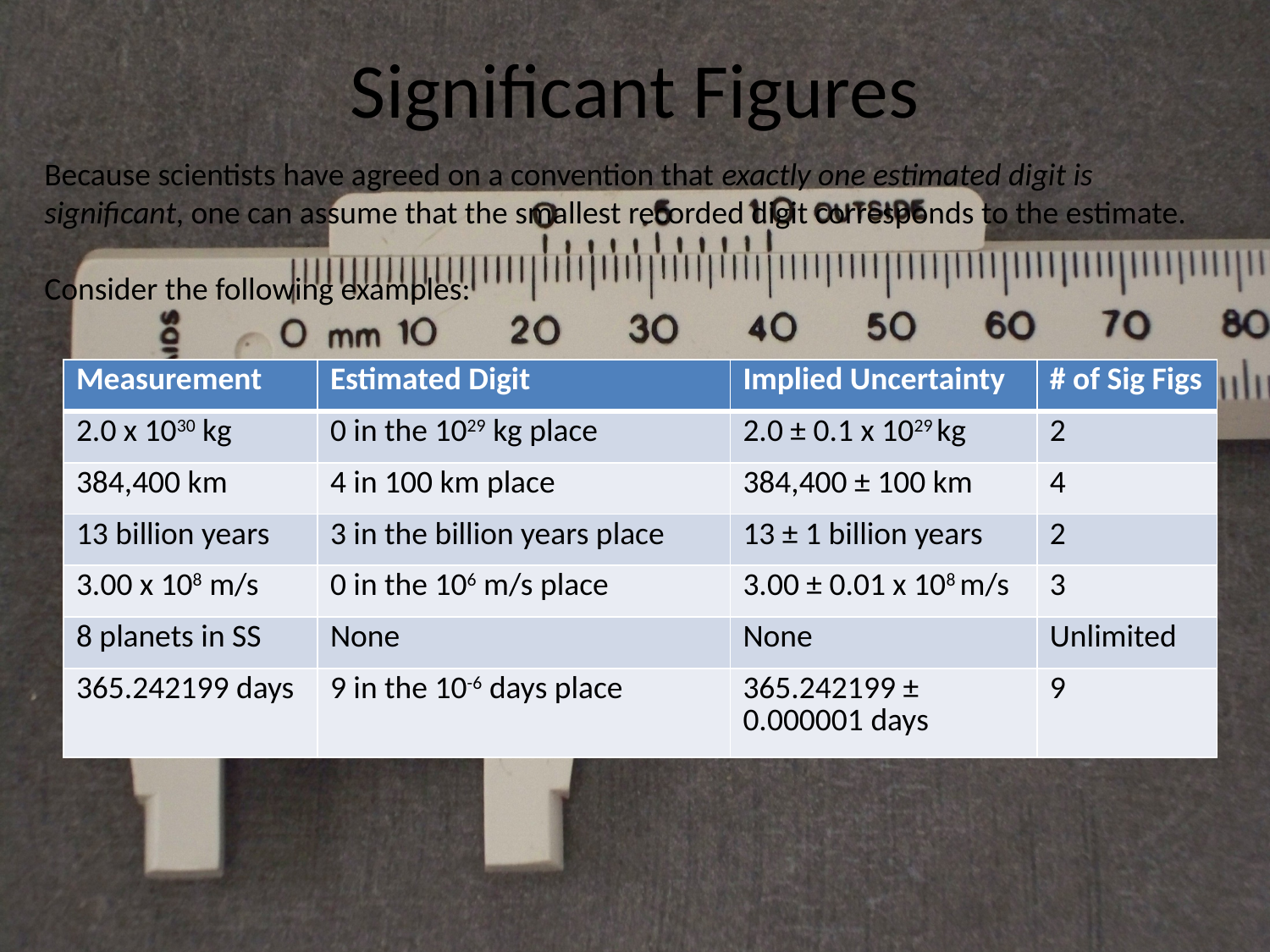

# Significant Figures
Because scientists have agreed on a convention that exactly one estimated digit is significant, one can assume that the smallest recorded digit corresponds to the estimate.

Consider the following examples:
| Measurement | Estimated Digit | Implied Uncertainty | # of Sig Figs |
| --- | --- | --- | --- |
| 2.0 x 1030 kg | 0 in the 1029 kg place | 2.0 ± 0.1 x 1029 kg | 2 |
| 384,400 km | 4 in 100 km place | 384,400 ± 100 km | 4 |
| 13 billion years | 3 in the billion years place | 13 ± 1 billion years | 2 |
| 3.00 x 108 m/s | 0 in the 106 m/s place | 3.00 ± 0.01 x 108 m/s | 3 |
| 8 planets in SS | None | None | Unlimited |
| 365.242199 days | 9 in the 10-6 days place | 365.242199 ± 0.000001 days | 9 |